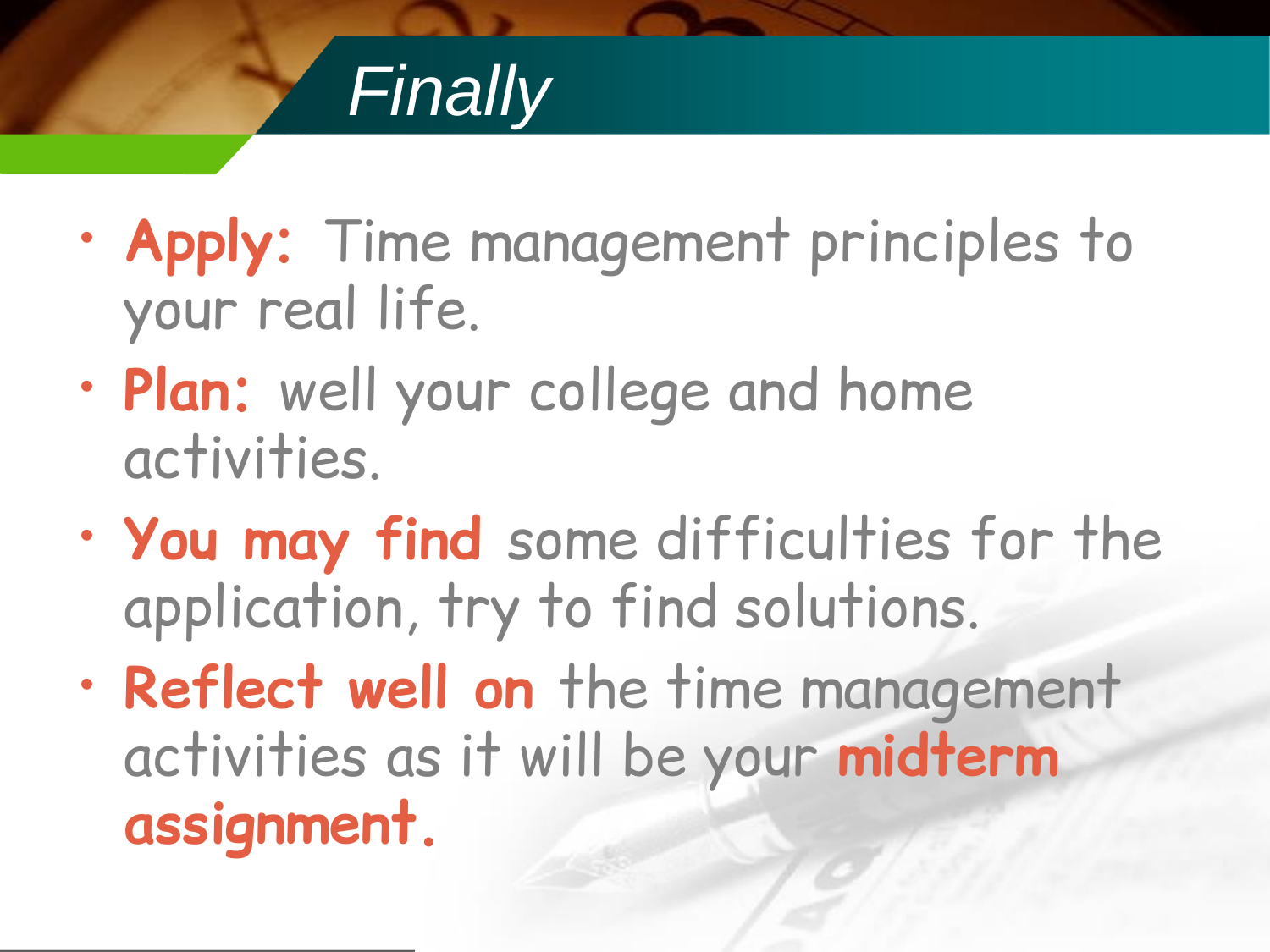

# Finally

Apply: Time management principles to your real life.
Plan: well your college and home activities.
You may find some difficulties for the application, try to find solutions.
Reflect well on the time management activities as it will be your midterm assignment.